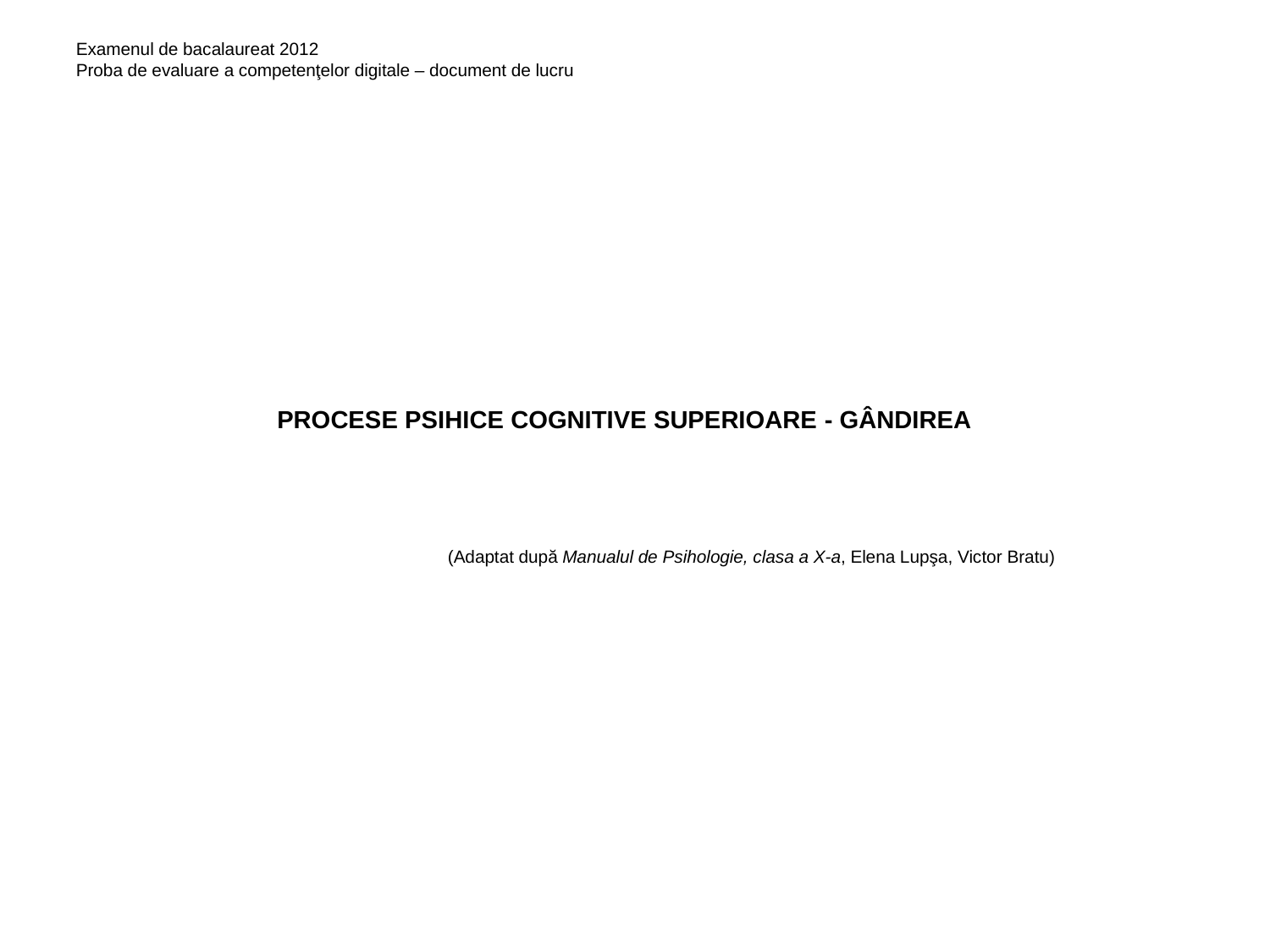

Examenul de bacalaureat 2012
Proba de evaluare a competenţelor digitale – document de lucru
# PROCESE PSIHICE COGNITIVE SUPERIOARE - GÂNDIREA
(Adaptat după Manualul de Psihologie, clasa a X-a, Elena Lupşa, Victor Bratu)